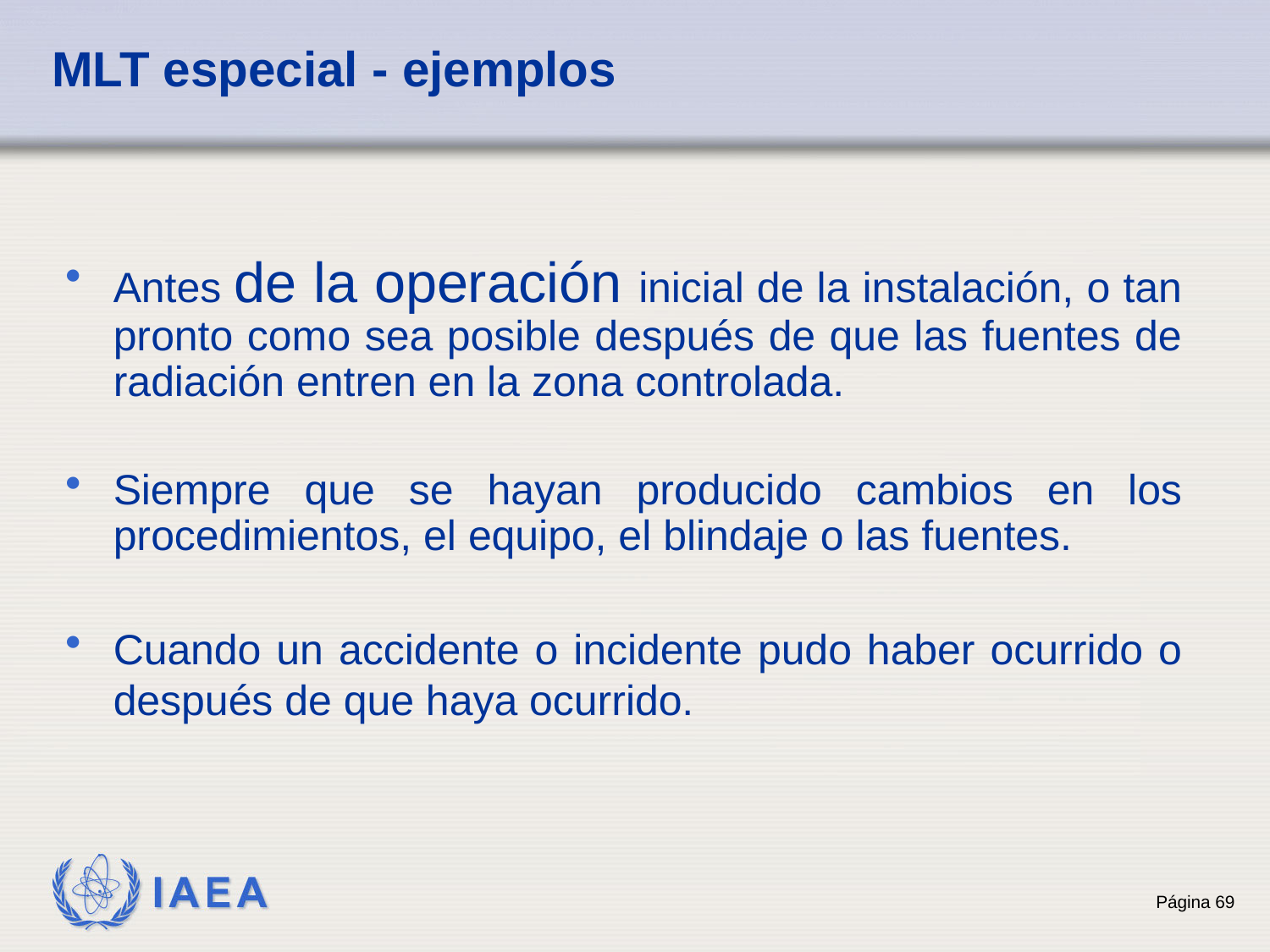

# MLT especial - ejemplos
Antes de la operación inicial de la instalación, o tan pronto como sea posible después de que las fuentes de radiación entren en la zona controlada.

Siempre que se hayan producido cambios en los procedimientos, el equipo, el blindaje o las fuentes.

Cuando un accidente o incidente pudo haber ocurrido o después de que haya ocurrido.
69